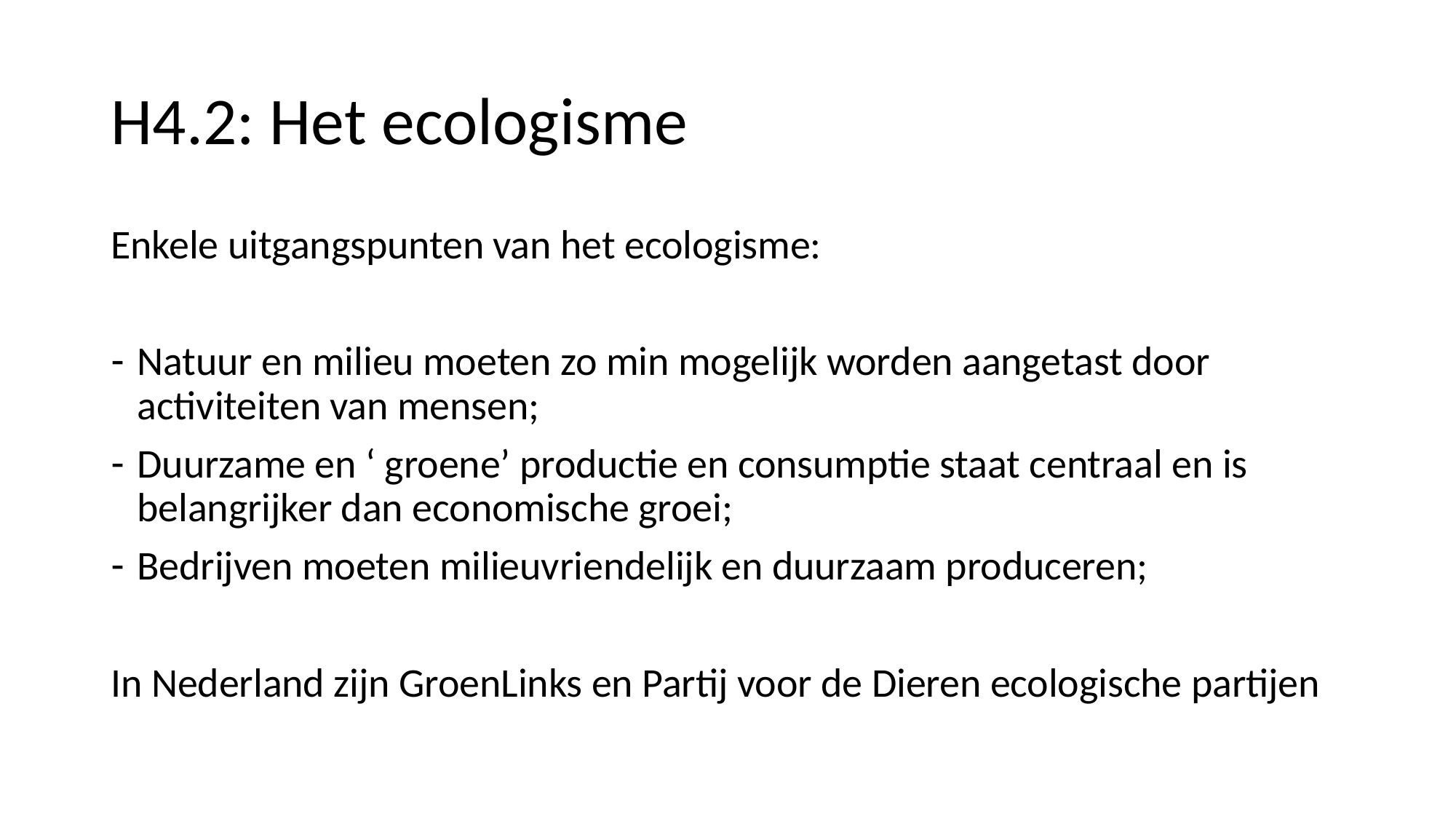

# H4.2: Het ecologisme
Enkele uitgangspunten van het ecologisme:

Natuur en milieu moeten zo min mogelijk worden aangetast door activiteiten van mensen;
Duurzame en ‘ groene’ productie en consumptie staat centraal en is belangrijker dan economische groei;
Bedrijven moeten milieuvriendelijk en duurzaam produceren;

In Nederland zijn GroenLinks en Partij voor de Dieren ecologische partijen